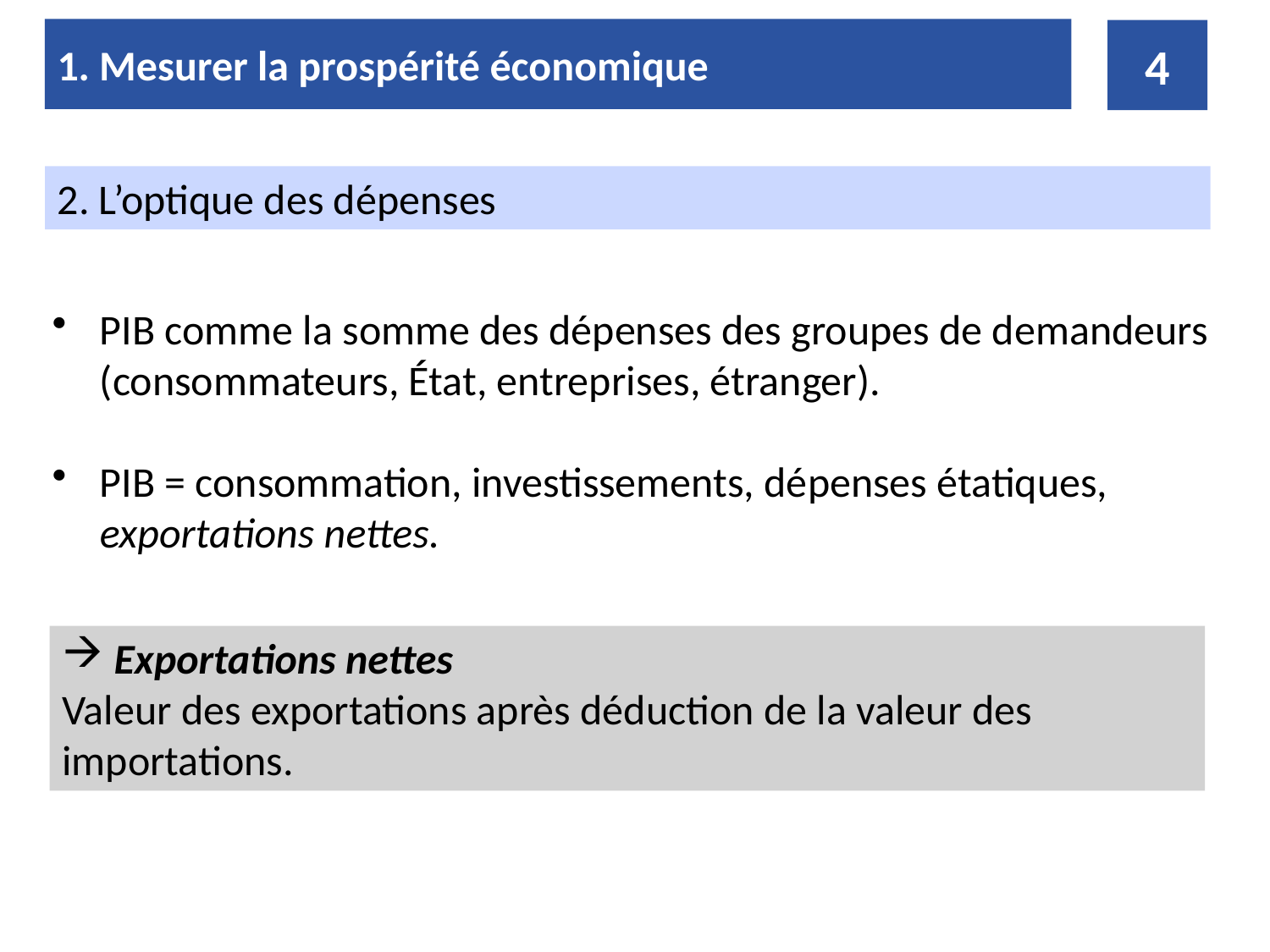

1. Mesurer la prospérité économique
4

2. L’optique des dépenses
PIB comme la somme des dépenses des groupes de demandeurs (consommateurs, État, entreprises, étranger).

PIB = consommation, investissements, dépenses étatiques, exportations nettes.
 Exportations nettes
Valeur des exportations après déduction de la valeur des importations.